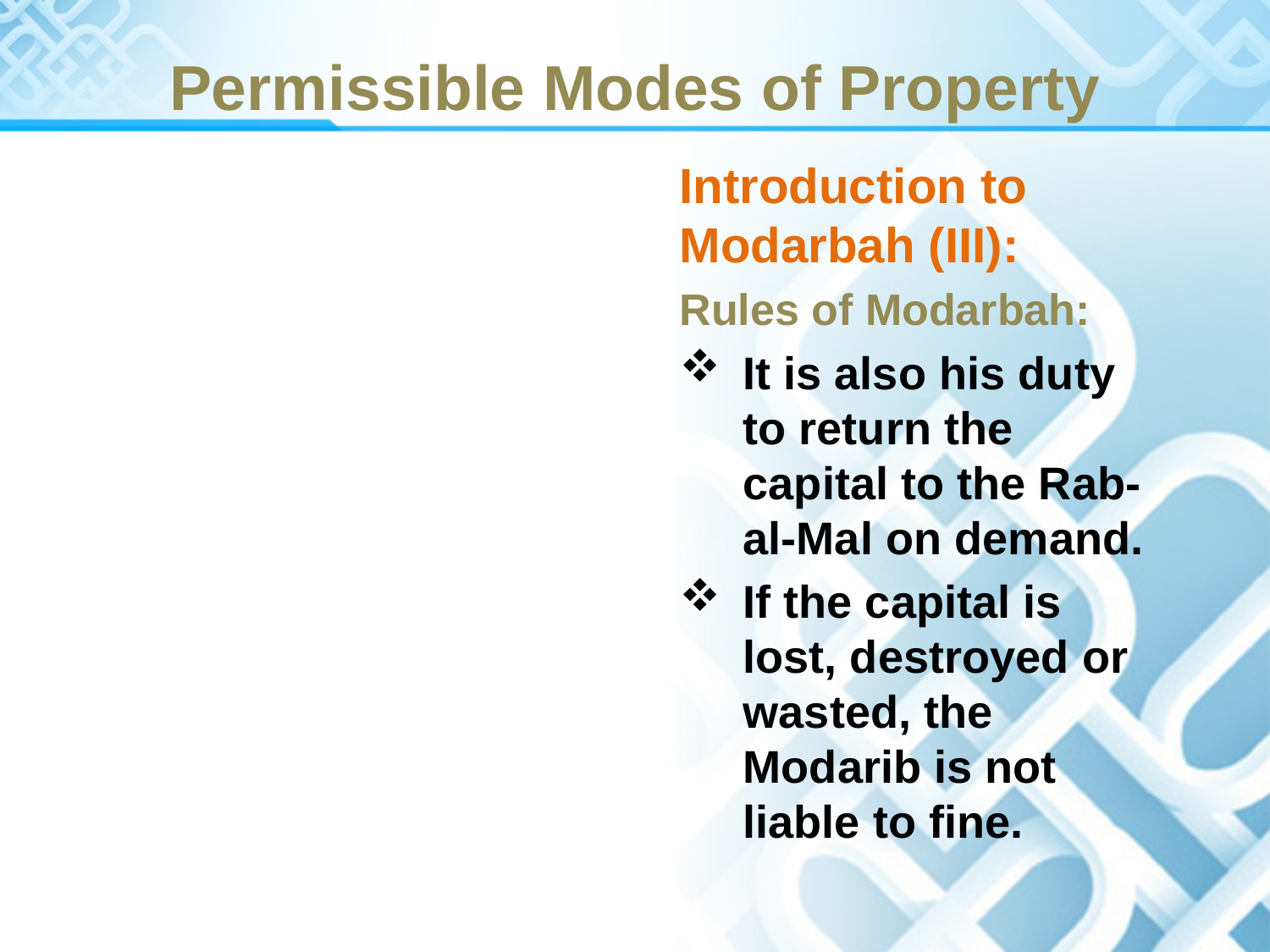

Permissible Modes of Property
Introduction to Modarbah (III):
Rules of Modarbah:
It is also his duty to return the capital to the Rab-al-Mal on demand.
If the capital is lost, destroyed or wasted, the Modarib is not liable to fine.